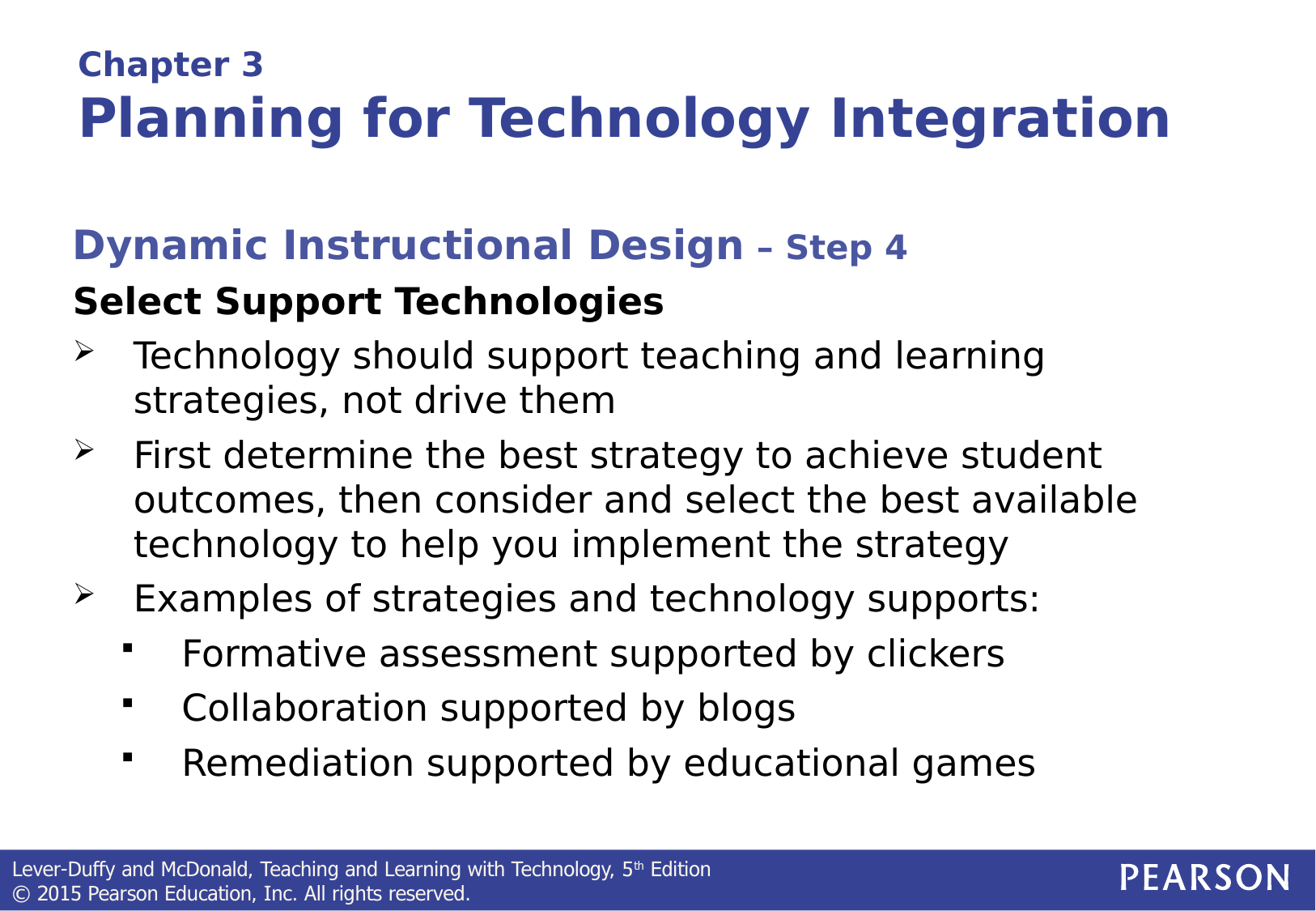

# Chapter 3 Planning for Technology Integration
Dynamic Instructional Design – Step 4
Select Support Technologies
Technology should support teaching and learning strategies, not drive them
First determine the best strategy to achieve student outcomes, then consider and select the best available technology to help you implement the strategy
Examples of strategies and technology supports:
Formative assessment supported by clickers
Collaboration supported by blogs
Remediation supported by educational games